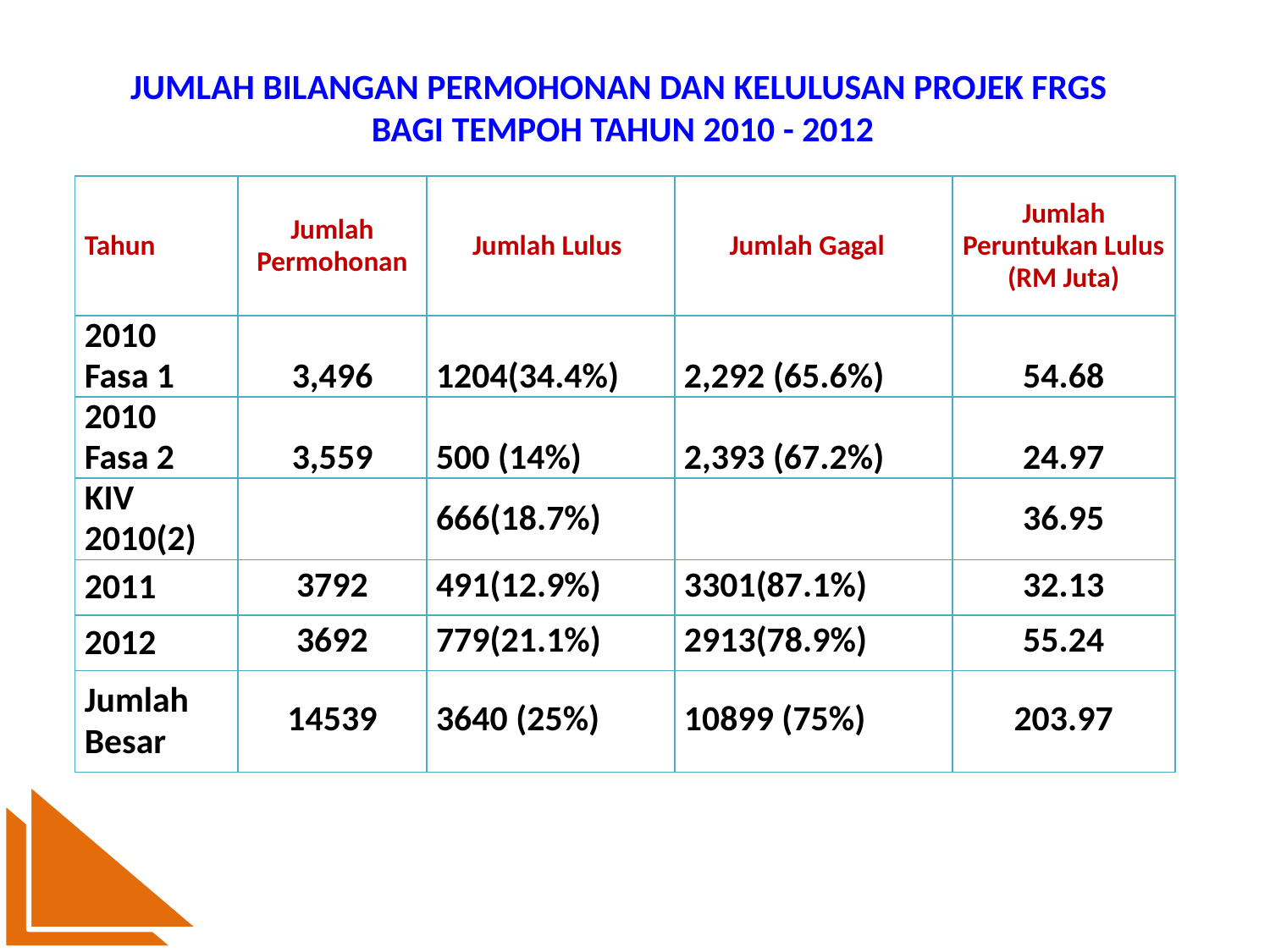

# JUMLAH BILANGAN PERMOHONAN DAN KELULUSAN PROJEK FRGS  BAGI TEMPOH TAHUN 2010 - 2012
| Tahun | Jumlah Permohonan | Jumlah Lulus | Jumlah Gagal | Jumlah Peruntukan Lulus (RM Juta) |
| --- | --- | --- | --- | --- |
| 2010 Fasa 1 | 3,496 | 1204(34.4%) | 2,292 (65.6%) | 54.68 |
| 2010 Fasa 2 | 3,559 | 500 (14%) | 2,393 (67.2%) | 24.97 |
| KIV 2010(2) |  | 666(18.7%) |  | 36.95 |
| 2011 | 3792 | 491(12.9%) | 3301(87.1%) | 32.13 |
| 2012 | 3692 | 779(21.1%) | 2913(78.9%) | 55.24 |
| Jumlah Besar | 14539 | 3640 (25%) | 10899 (75%) | 203.97 |